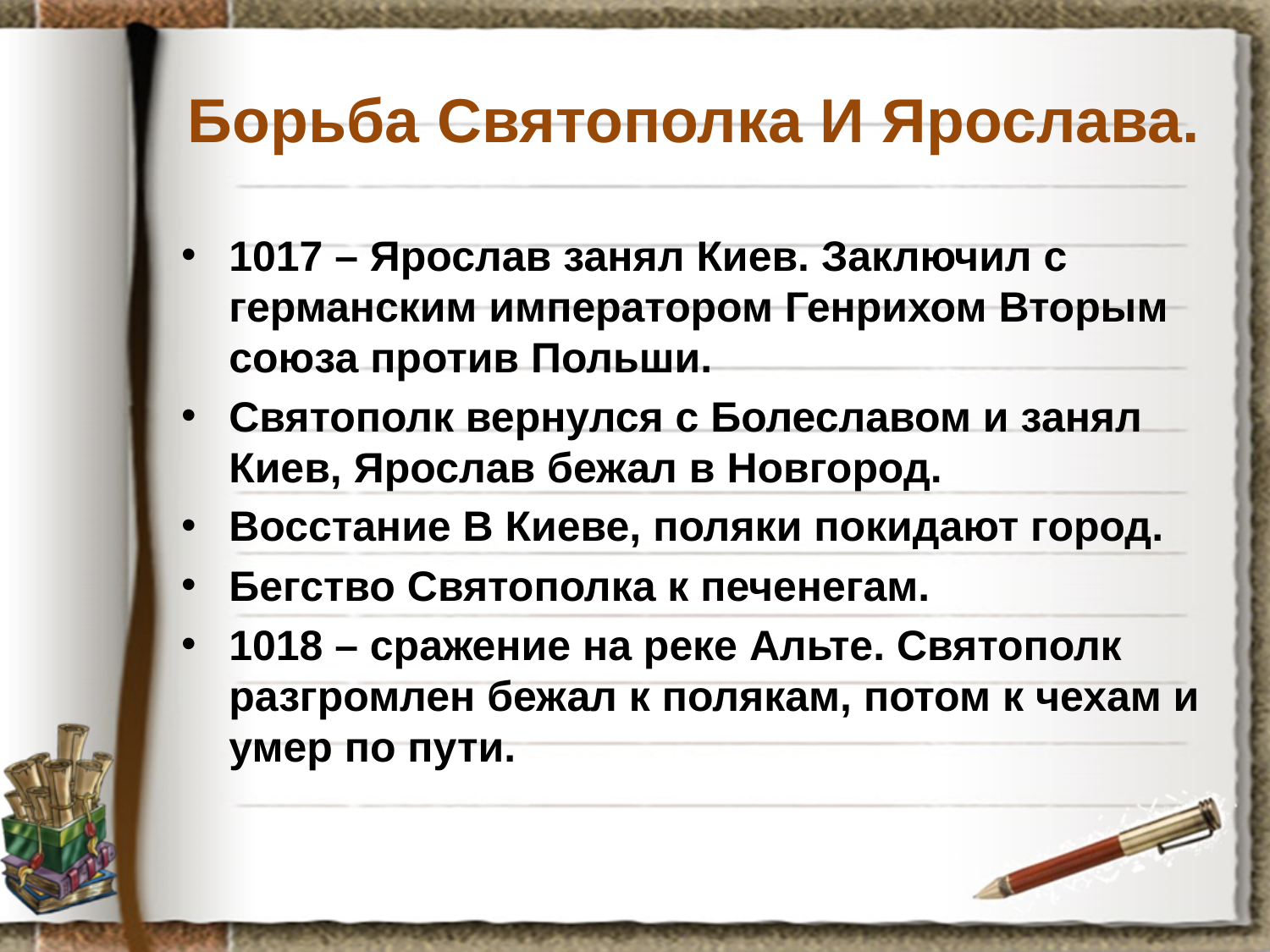

# Борьба Святополка И Ярослава.
1017 – Ярослав занял Киев. Заключил с германским императором Генрихом Вторым союза против Польши.
Святополк вернулся с Болеславом и занял Киев, Ярослав бежал в Новгород.
Восстание В Киеве, поляки покидают город.
Бегство Святополка к печенегам.
1018 – сражение на реке Альте. Святополк разгромлен бежал к полякам, потом к чехам и умер по пути.